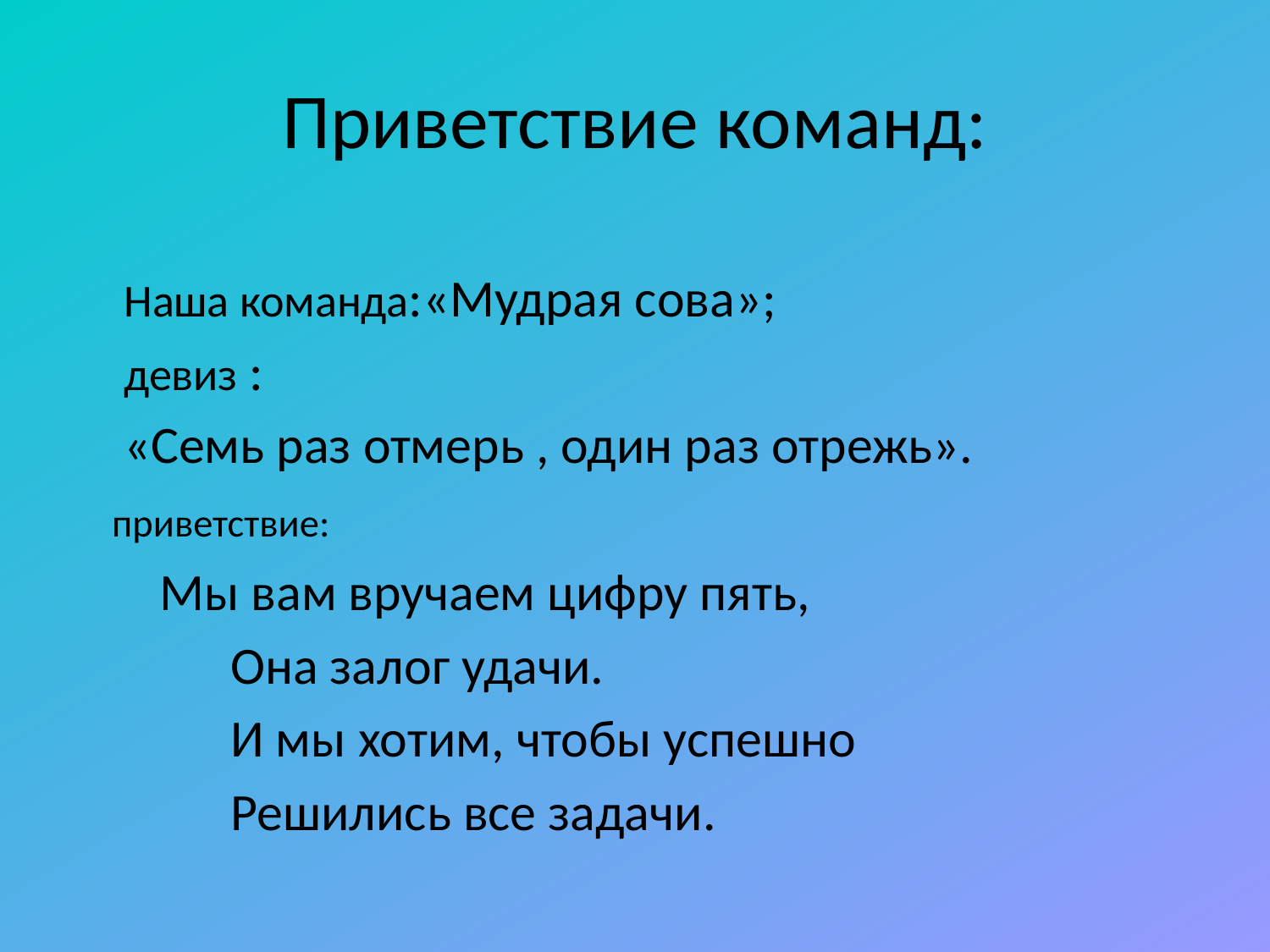

# Приветствие команд:
	Наша команда:«Мудрая сова»;
	девиз :
	«Семь раз отмерь , один раз отрежь».
   приветствие:
		   Мы вам вручаем цифру пять,
             Она залог удачи.
             И мы хотим, чтобы успешно
             Решились все задачи.